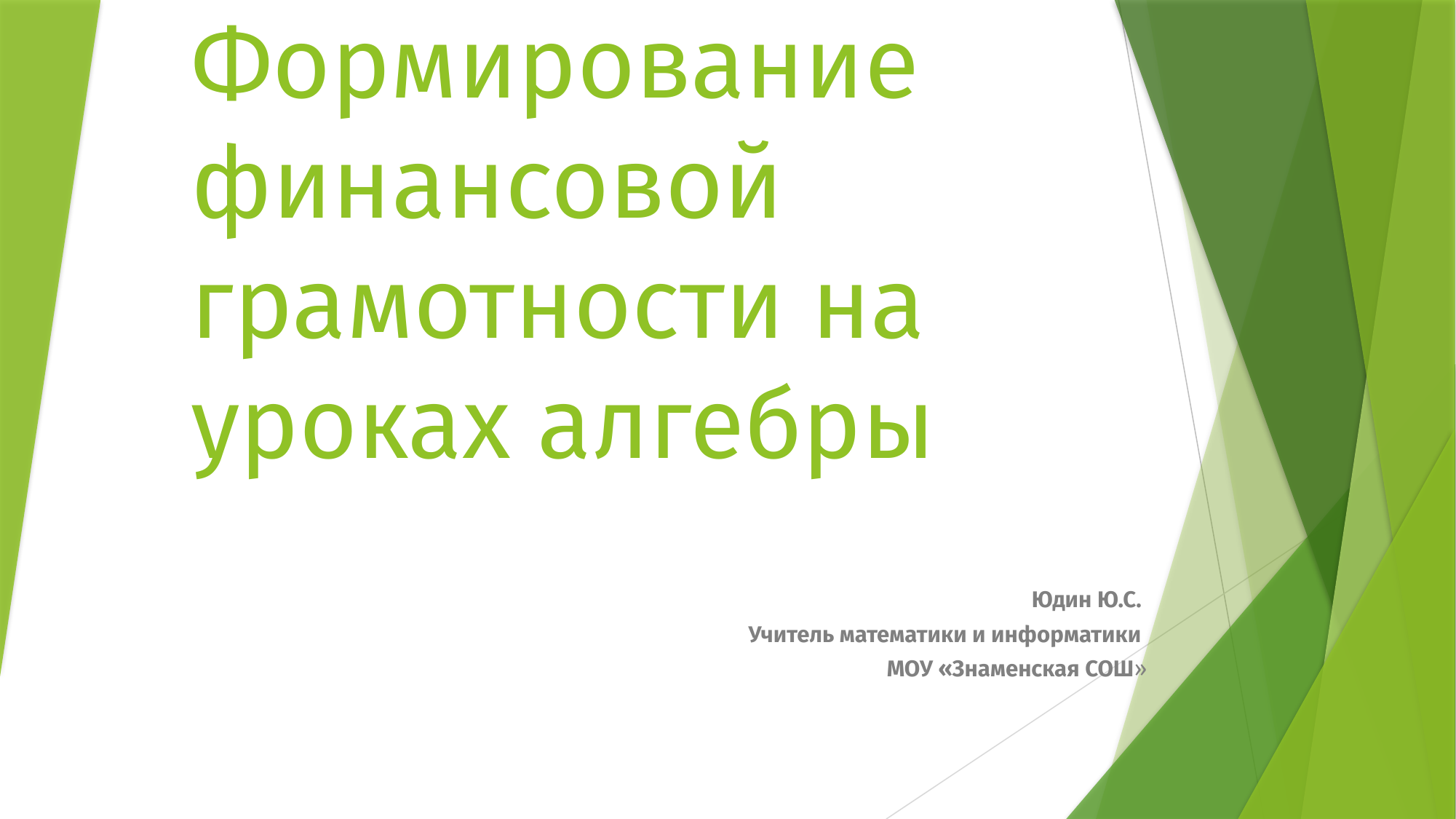

# Формирование финансовой грамотности на уроках алгебры

Юдин Ю.С.
Учитель математики и информатики
МОУ «Знаменская СОШ»